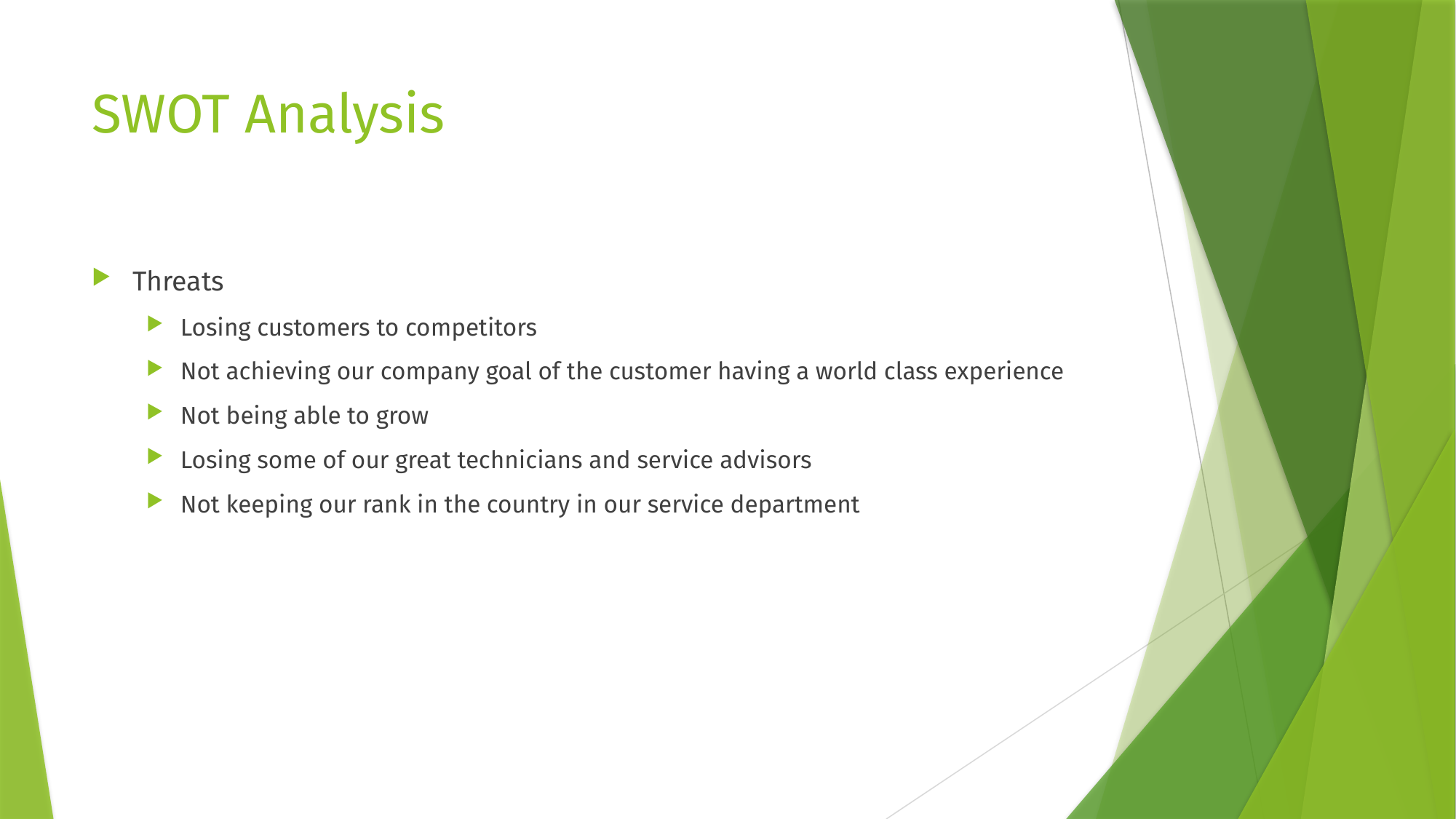

# SWOT Analysis
Threats
Losing customers to competitors
Not achieving our company goal of the customer having a world class experience
Not being able to grow
Losing some of our great technicians and service advisors
Not keeping our rank in the country in our service department